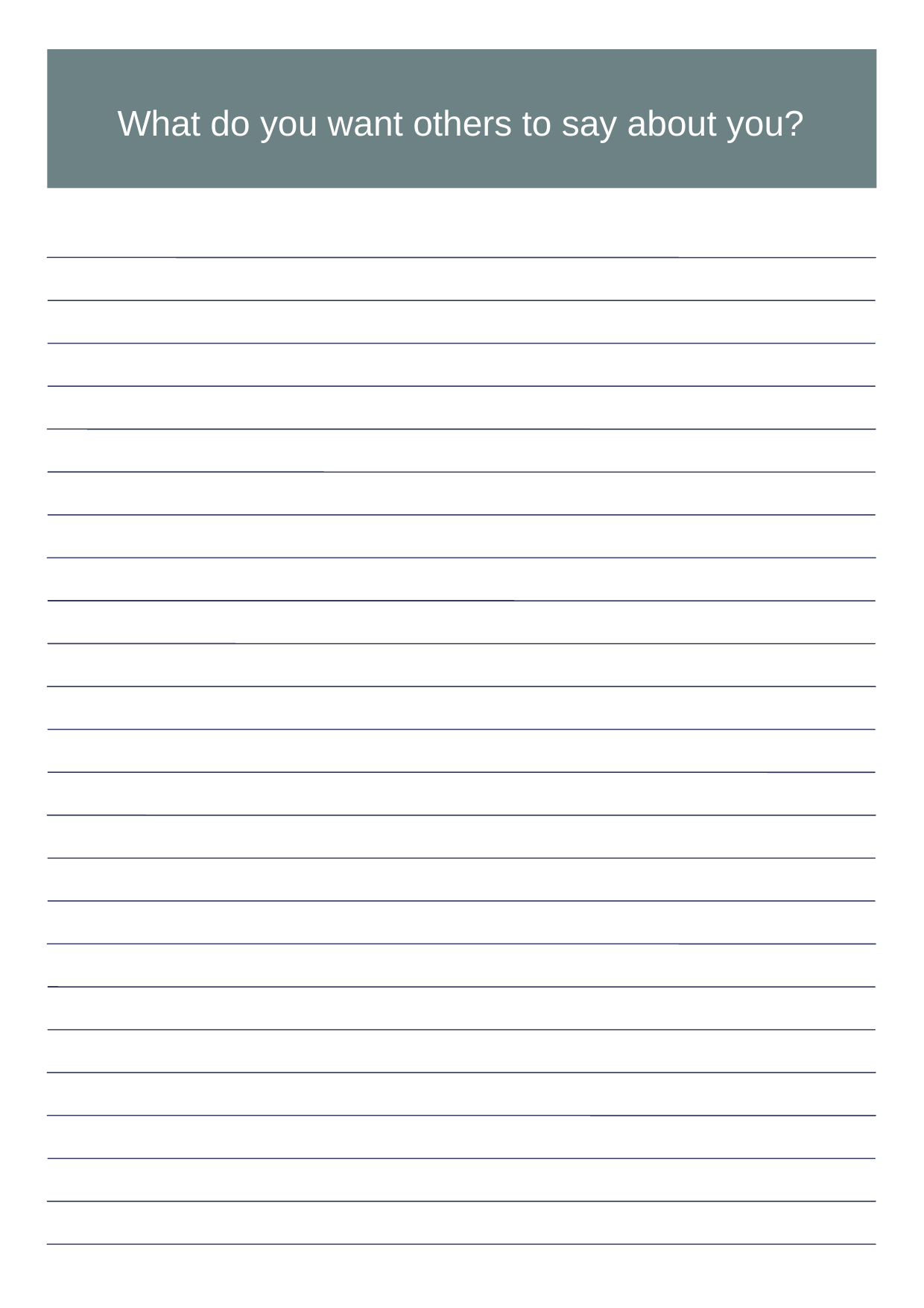

What do you want others to say about you?